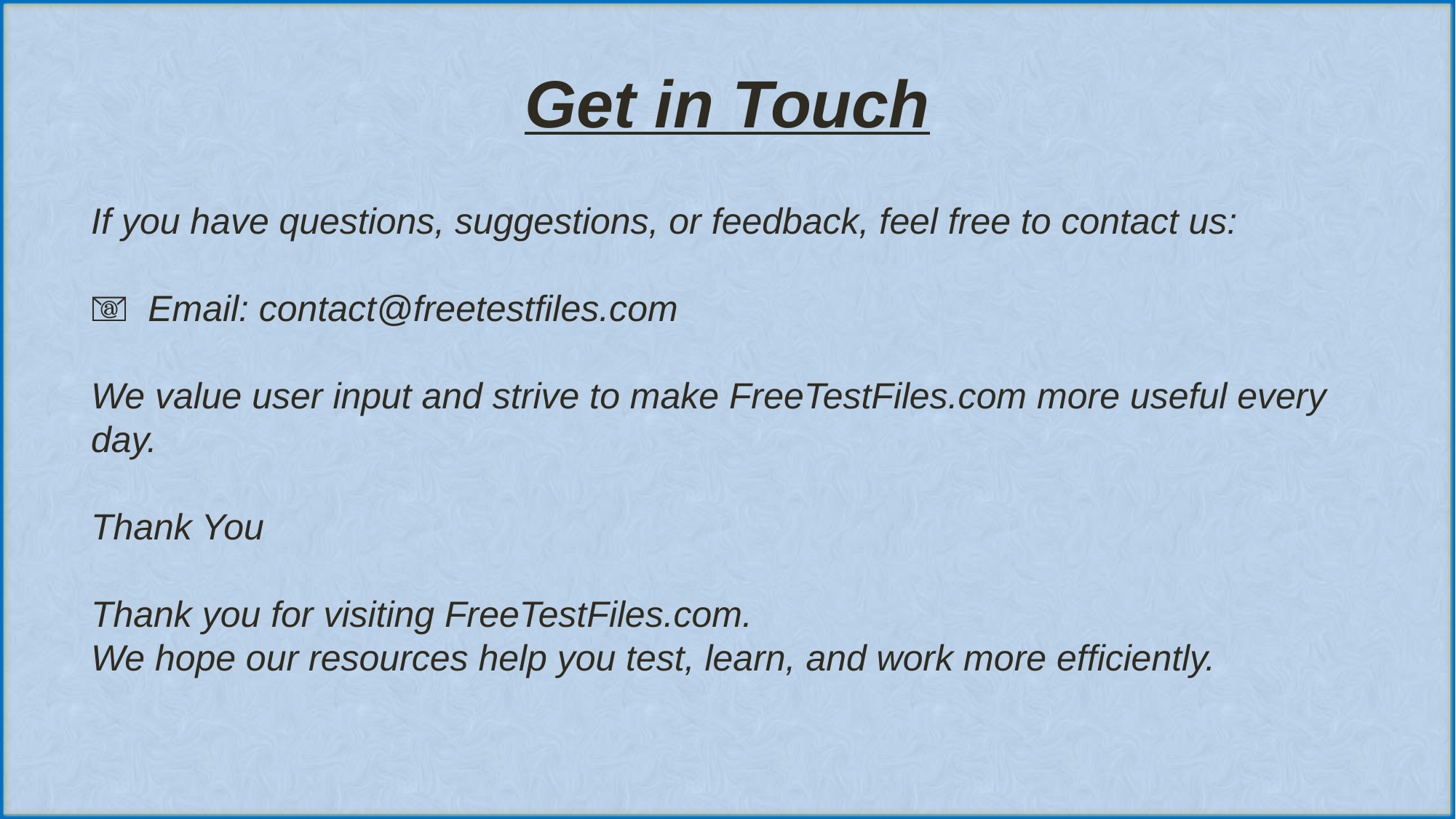

# Get in Touch
If you have questions, suggestions, or feedback, feel free to contact us:

📧  Email: contact@freetestfiles.com

We value user input and strive to make FreeTestFiles.com more useful every day.

Thank You

Thank you for visiting FreeTestFiles.com.
We hope our resources help you test, learn, and work more efficiently.